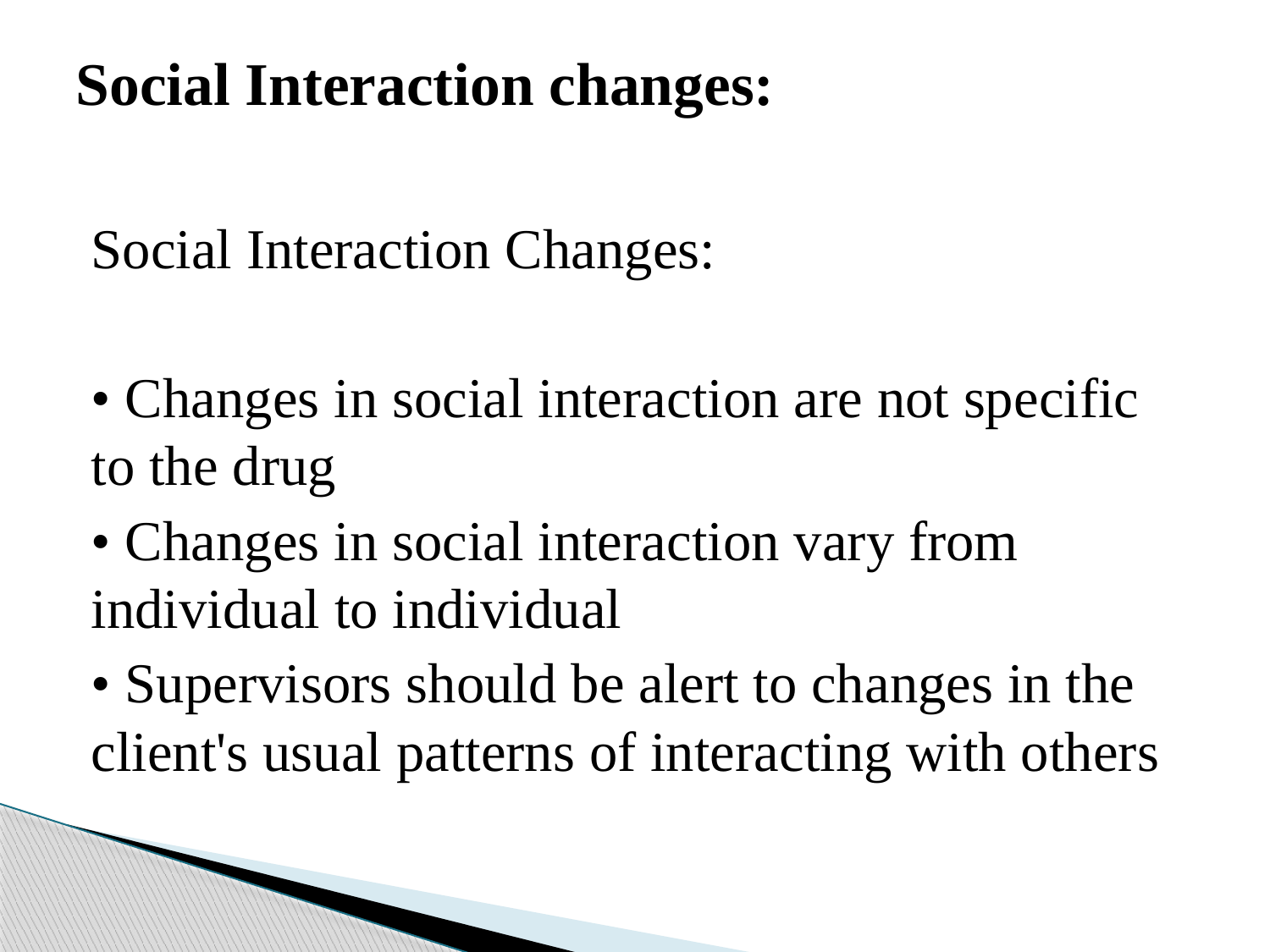

# Social Interaction changes:
Social Interaction Changes:

• Changes in social interaction are not specific to the drug
• Changes in social interaction vary from individual to individual
• Supervisors should be alert to changes in the client's usual patterns of interacting with others